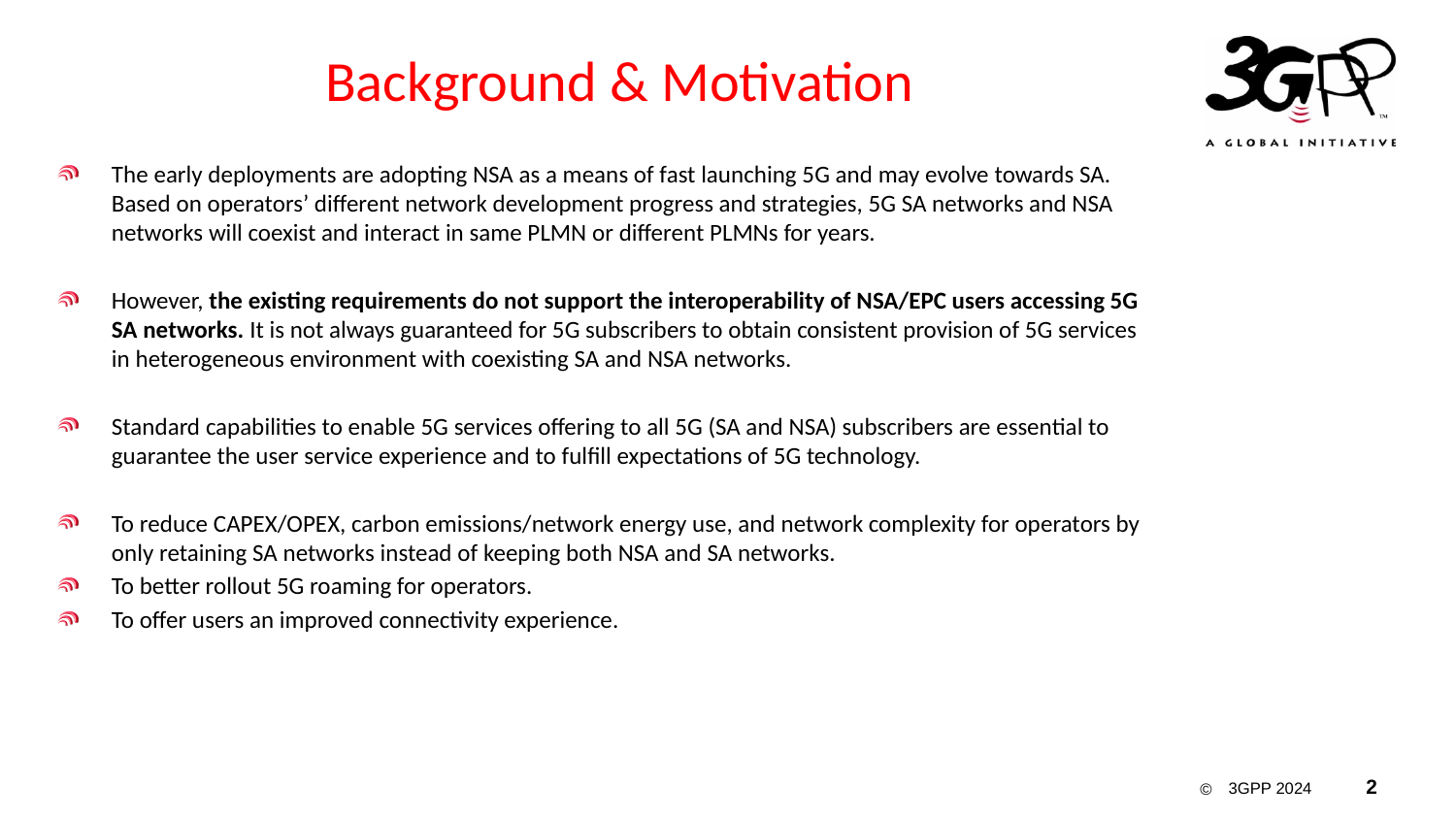

Background & Motivation
The early deployments are adopting NSA as a means of fast launching 5G and may evolve towards SA. Based on operators’ different network development progress and strategies, 5G SA networks and NSA networks will coexist and interact in same PLMN or different PLMNs for years.

However, the existing requirements do not support the interoperability of NSA/EPC users accessing 5G SA networks. It is not always guaranteed for 5G subscribers to obtain consistent provision of 5G services in heterogeneous environment with coexisting SA and NSA networks.

Standard capabilities to enable 5G services offering to all 5G (SA and NSA) subscribers are essential to guarantee the user service experience and to fulfill expectations of 5G technology.

To reduce CAPEX/OPEX, carbon emissions/network energy use, and network complexity for operators by only retaining SA networks instead of keeping both NSA and SA networks.
To better rollout 5G roaming for operators.
To offer users an improved connectivity experience.
3GPP 2024